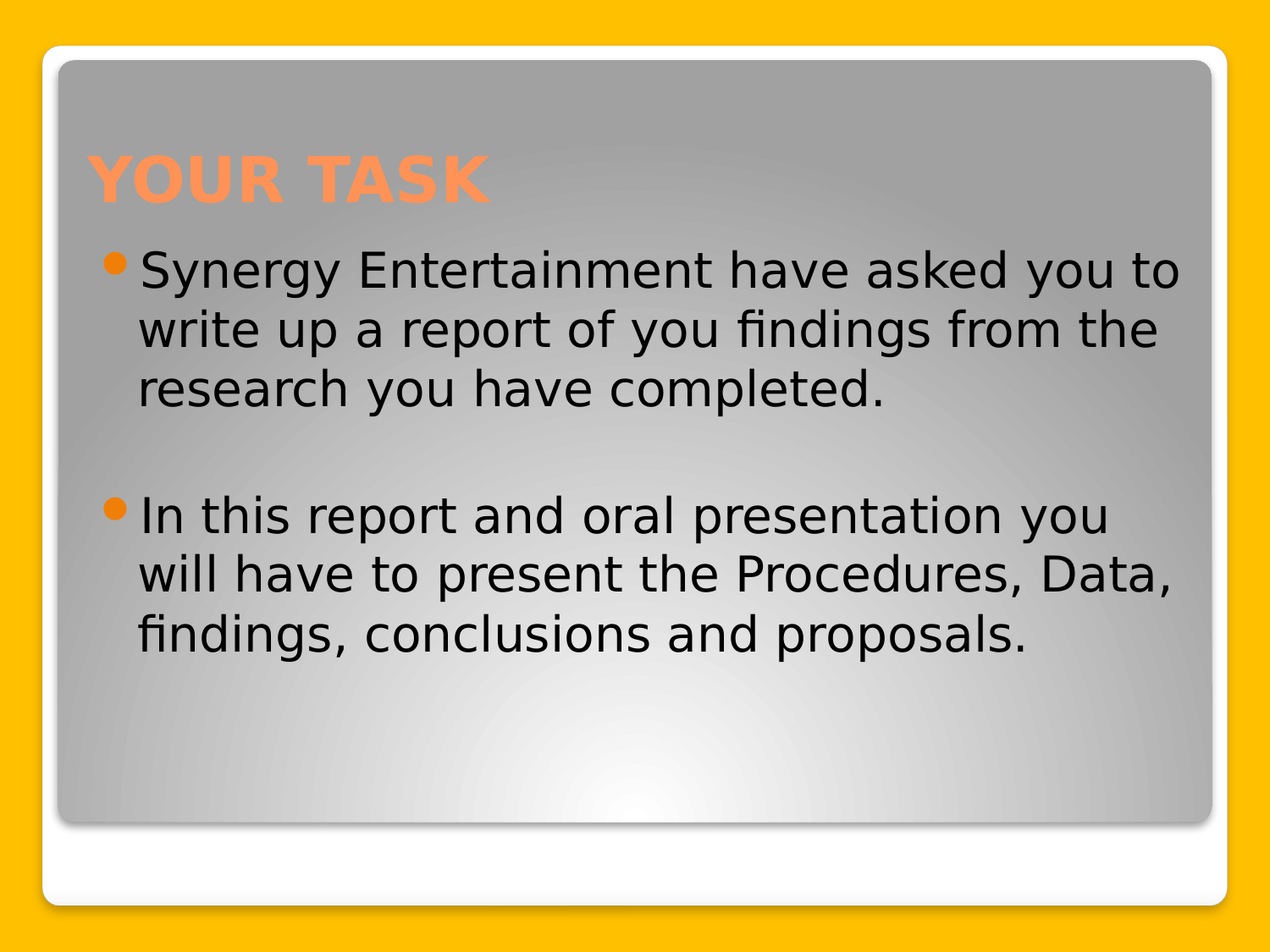

# YOUR TASK
Synergy Entertainment have asked you to write up a report of you findings from the research you have completed.

In this report and oral presentation you will have to present the Procedures, Data, findings, conclusions and proposals.